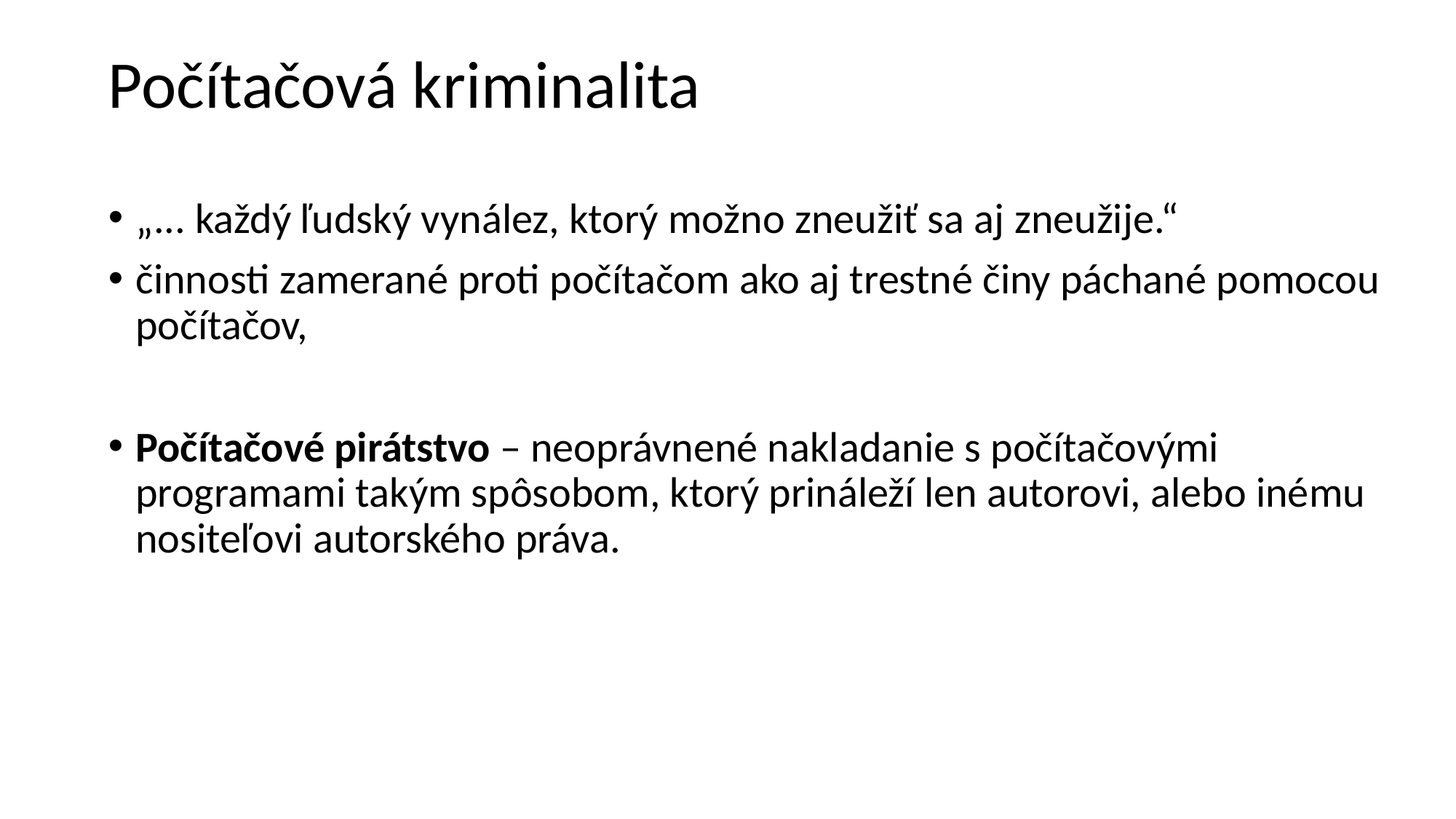

# Počítačová kriminalita
„... každý ľudský vynález, ktorý možno zneužiť sa aj zneužije.“
činnosti zamerané proti počítačom ako aj trestné činy páchané pomocou počítačov,

Počítačové pirátstvo – neoprávnené nakladanie s počítačovými programami takým spôsobom, ktorý prináleží len autorovi, alebo inému nositeľovi autorského práva.